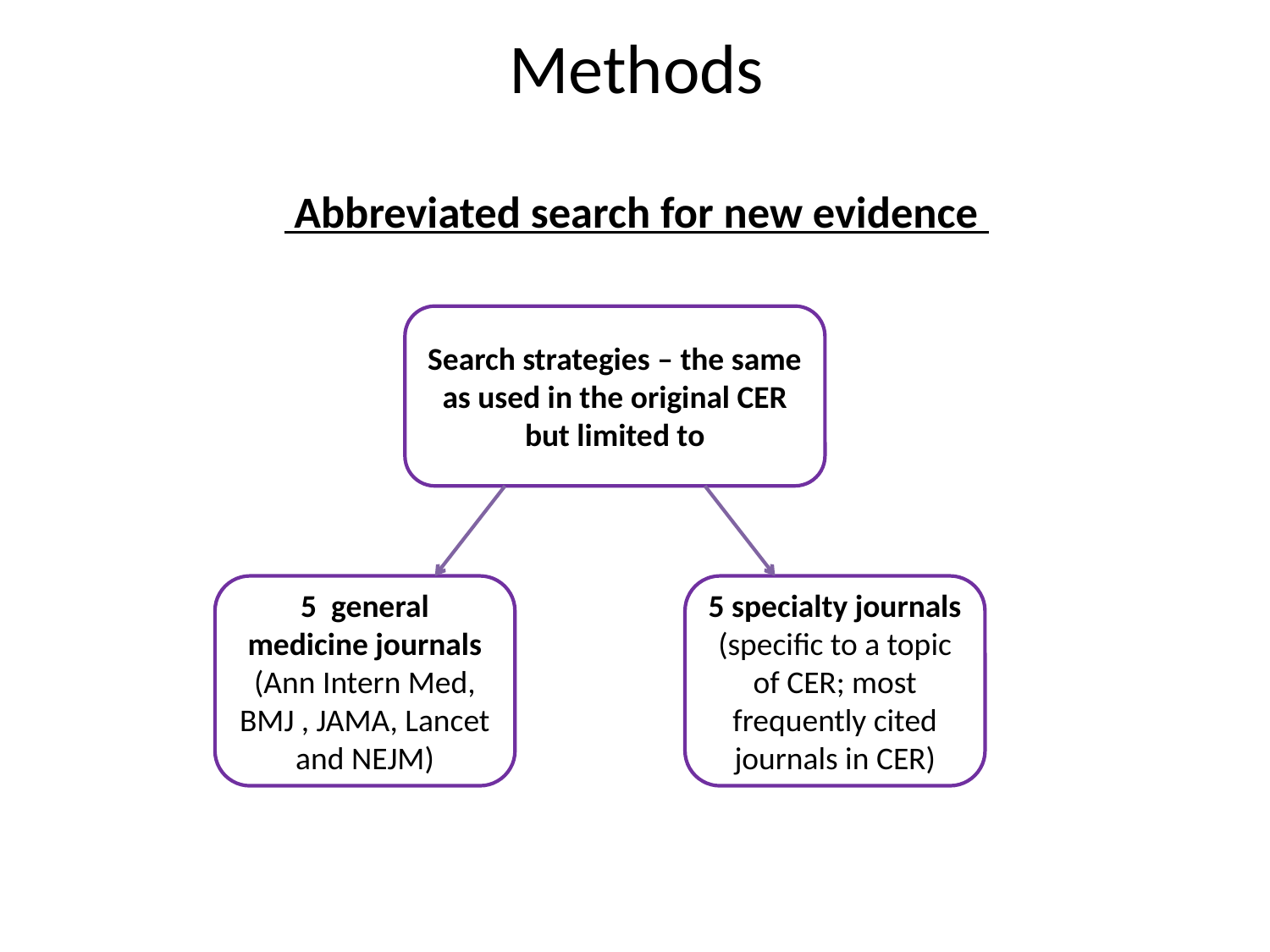

# Methods Abbreviated search for new evidence
Search strategies – the same as used in the original CER but limited to
5  general medicine journals
(Ann Intern Med, BMJ , JAMA, Lancet and NEJM)
5 specialty journals (specific to a topic of CER; most frequently cited journals in CER)